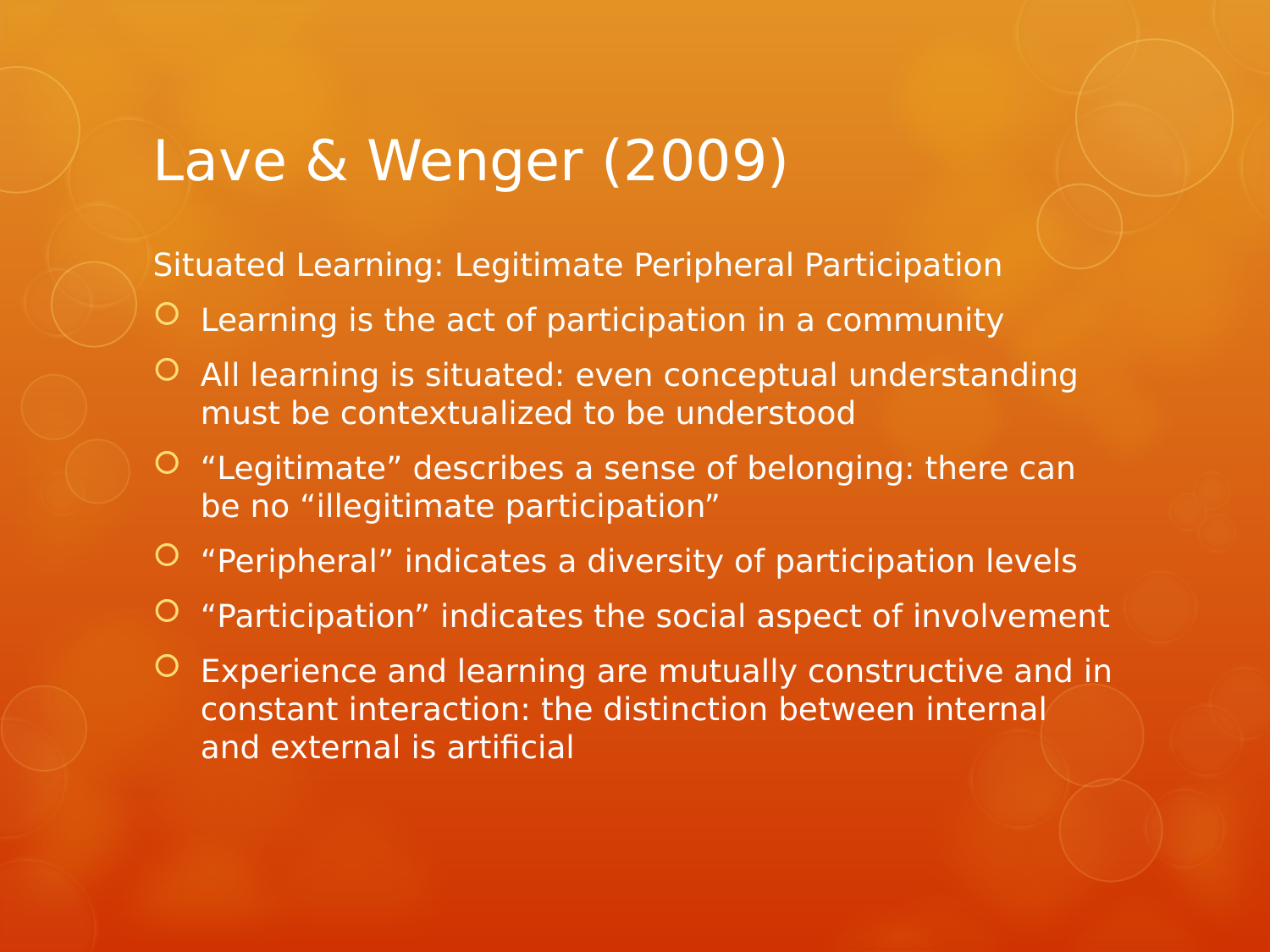

# Lave & Wenger (2009)
Situated Learning: Legitimate Peripheral Participation
Learning is the act of participation in a community
All learning is situated: even conceptual understanding must be contextualized to be understood
“Legitimate” describes a sense of belonging: there can be no “illegitimate participation”
“Peripheral” indicates a diversity of participation levels
“Participation” indicates the social aspect of involvement
Experience and learning are mutually constructive and in constant interaction: the distinction between internal and external is artificial